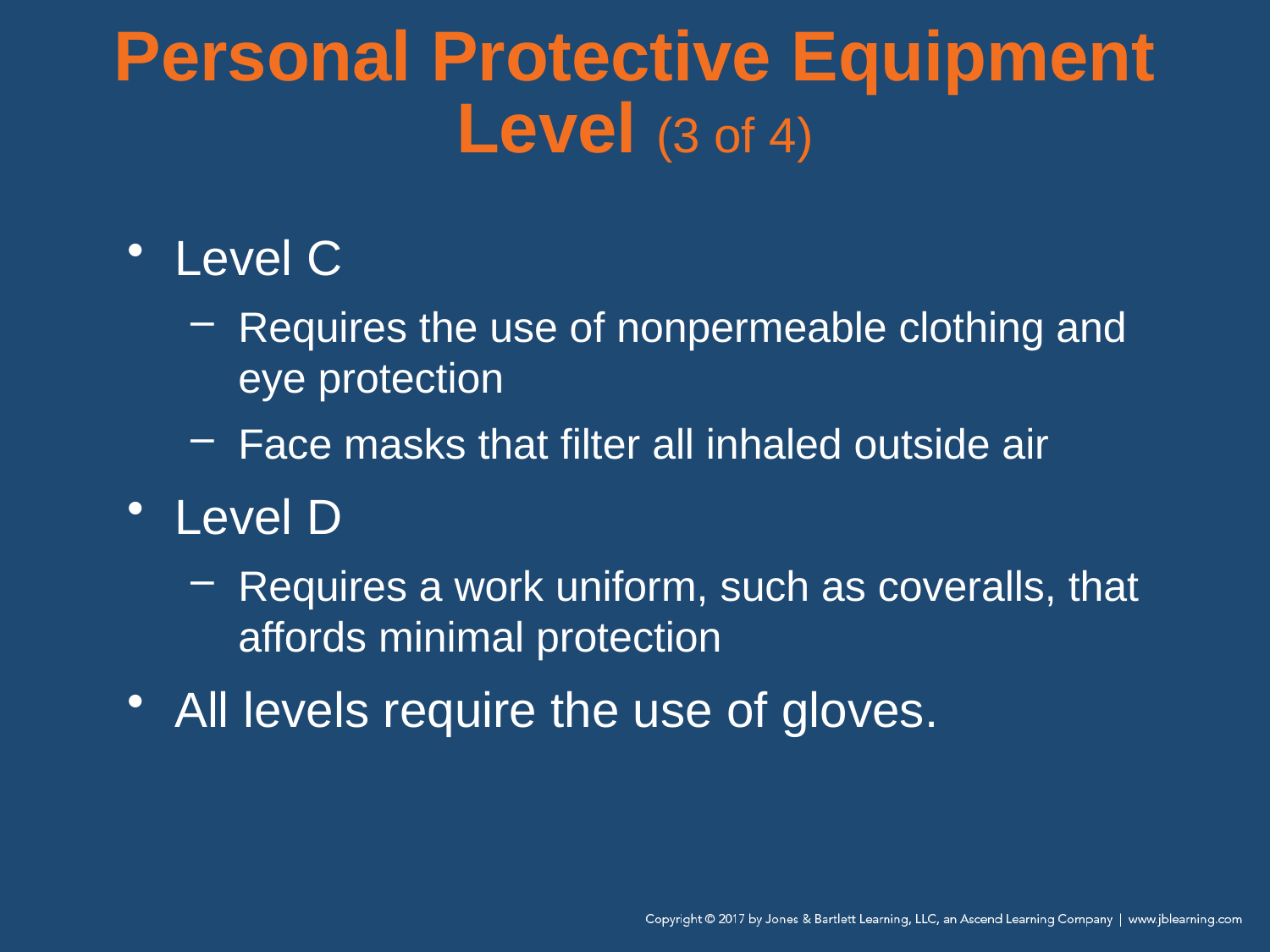

# Personal Protective Equipment Level (3 of 4)
Level C
Requires the use of nonpermeable clothing and eye protection
Face masks that filter all inhaled outside air
Level D
Requires a work uniform, such as coveralls, that affords minimal protection
All levels require the use of gloves.